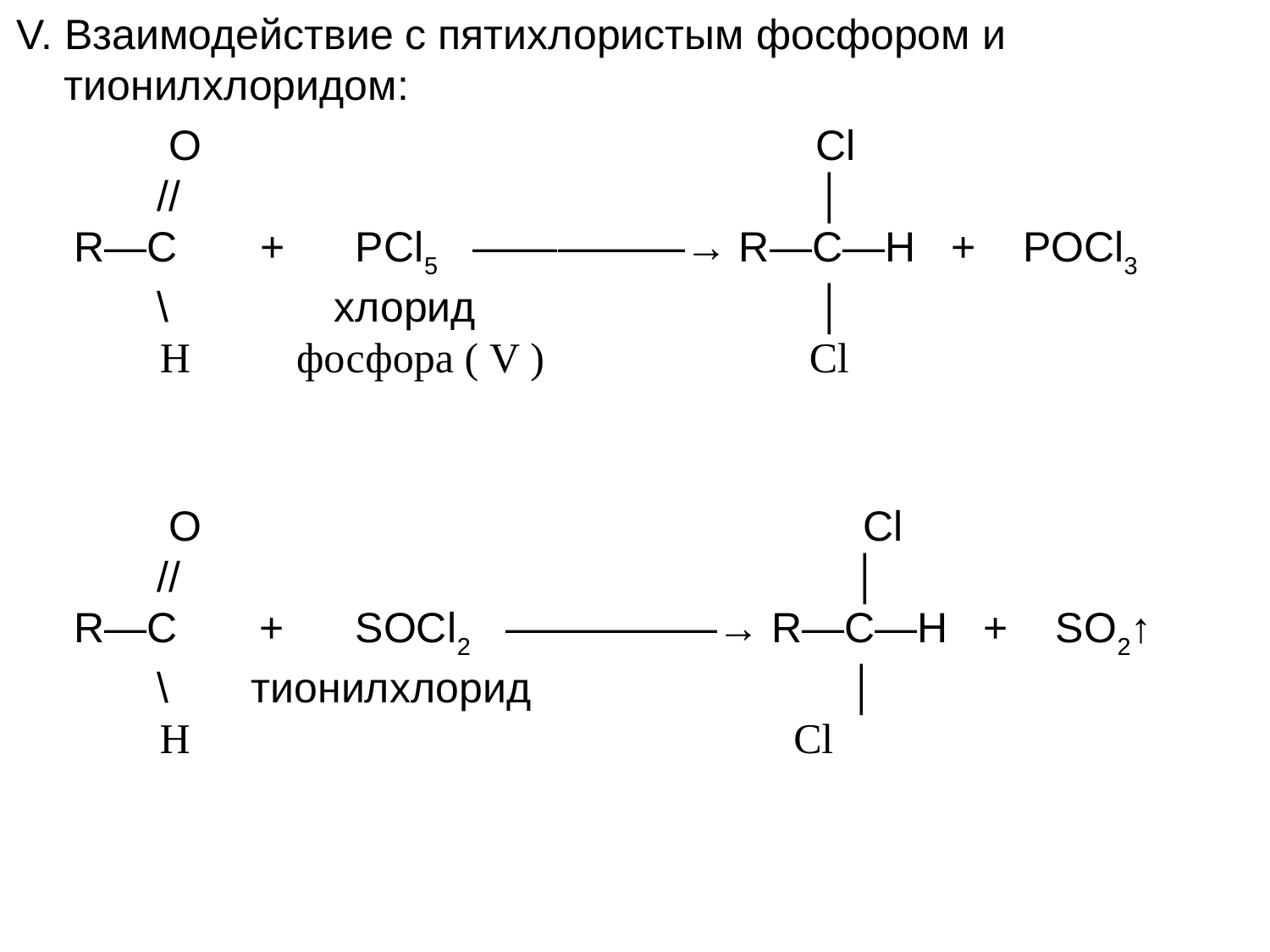

V. Взаимодействие с пятихлористым фосфором и
    тионилхлоридом:
                                O                                                    Cl
                               //                                                      │
                        R—C       +      PCl5   —————→ R—C—H   +    POCl3
                               \              хлорид                             │
                                   H          фосфора ( V )                         Cl

                                O                                                        Cl
                               //                                                         │
                        R—C       +      SOCl2   —————→ R—C—H   +    SO2↑
                               \       тионилхлорид                           │
                                   H                                                         Cl